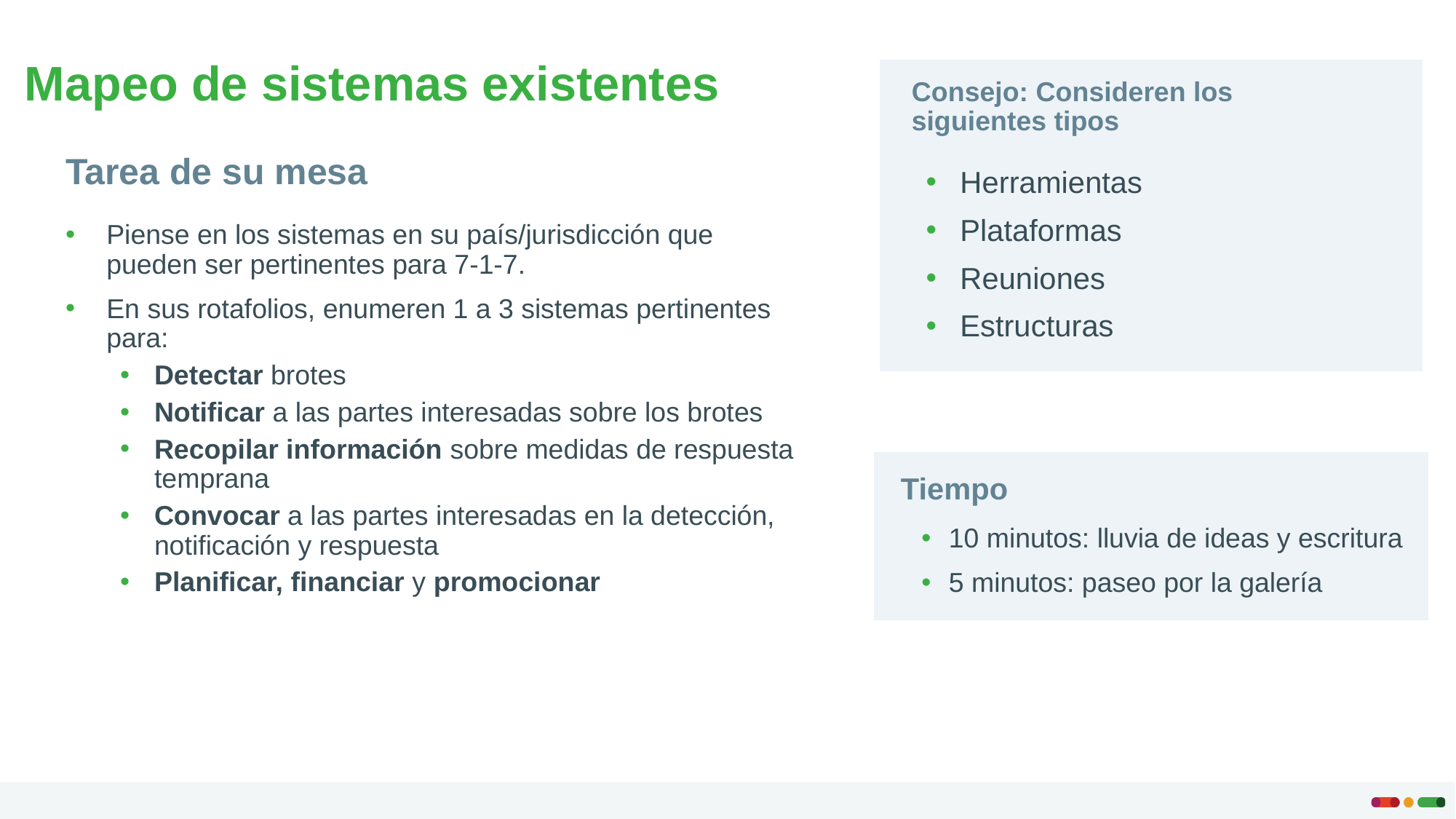

# Mapeo de sistemas existentes

Consejo: Consideren los siguientes tipos
Tarea de su mesa
Herramientas
Plataformas
Reuniones
Estructuras

Piense en los sistemas en su país/jurisdicción que pueden ser pertinentes para 7-1-7.
En sus rotafolios, enumeren 1 a 3 sistemas pertinentes para:
Detectar brotes
Notificar a las partes interesadas sobre los brotes
Recopilar información sobre medidas de respuesta temprana
Convocar a las partes interesadas en la detección, notificación y respuesta
Planificar, financiar y promocionar

Tiempo
10 minutos: lluvia de ideas y escritura
5 minutos: paseo por la galería